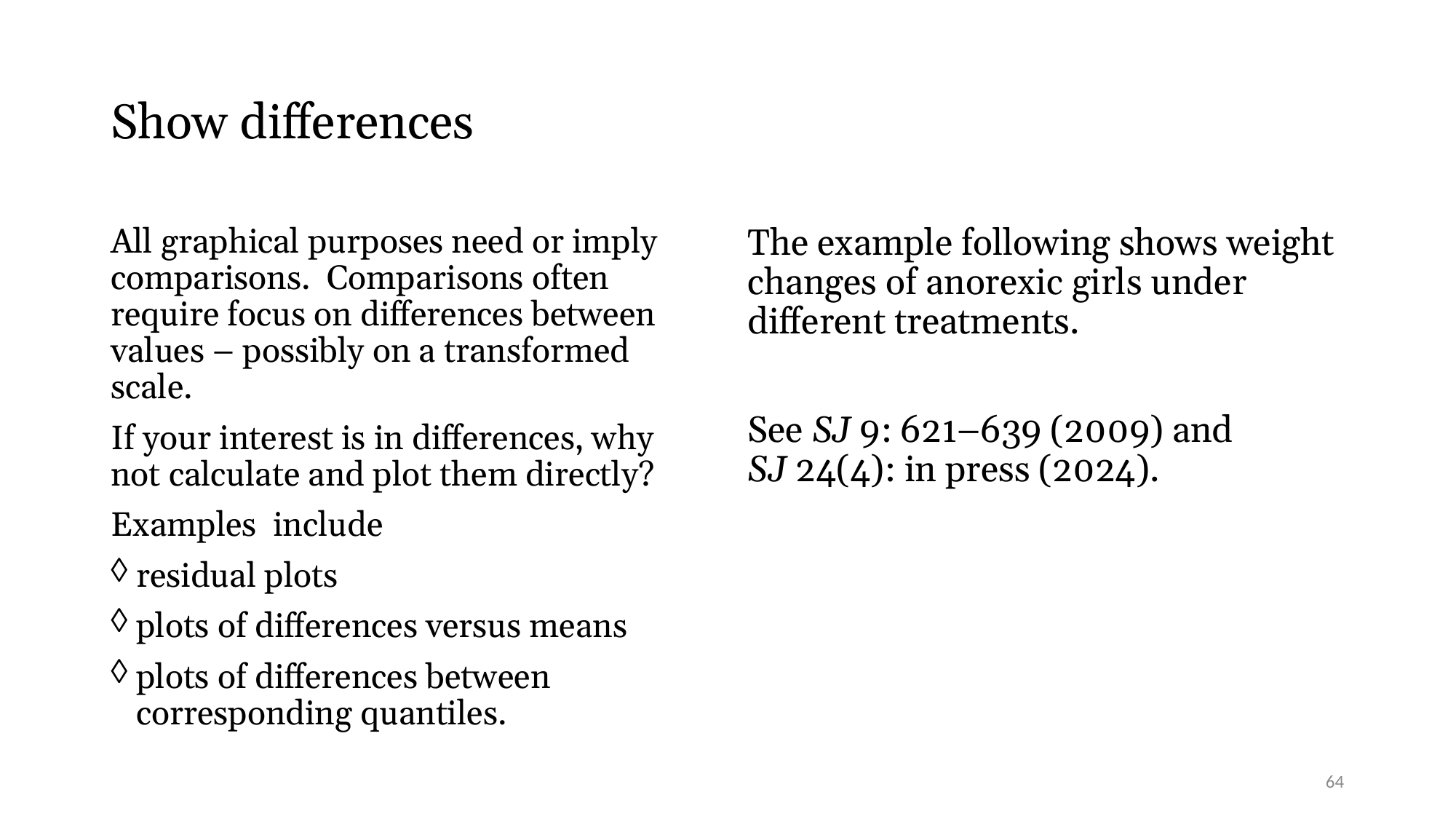

# Show differences
All graphical purposes need or imply  comparisons.  Comparisons often require focus on differences between values – possibly on a transformed scale.
If your interest is in differences, why not calculate and plot them directly?
Examples  include
residual plots
plots of differences versus means
plots of differences between corresponding quantiles.
The example following shows weight changes of anorexic girls under different treatments.

See SJ 9: 621–639 (2009) and            SJ 24(4): in press (2024).
64